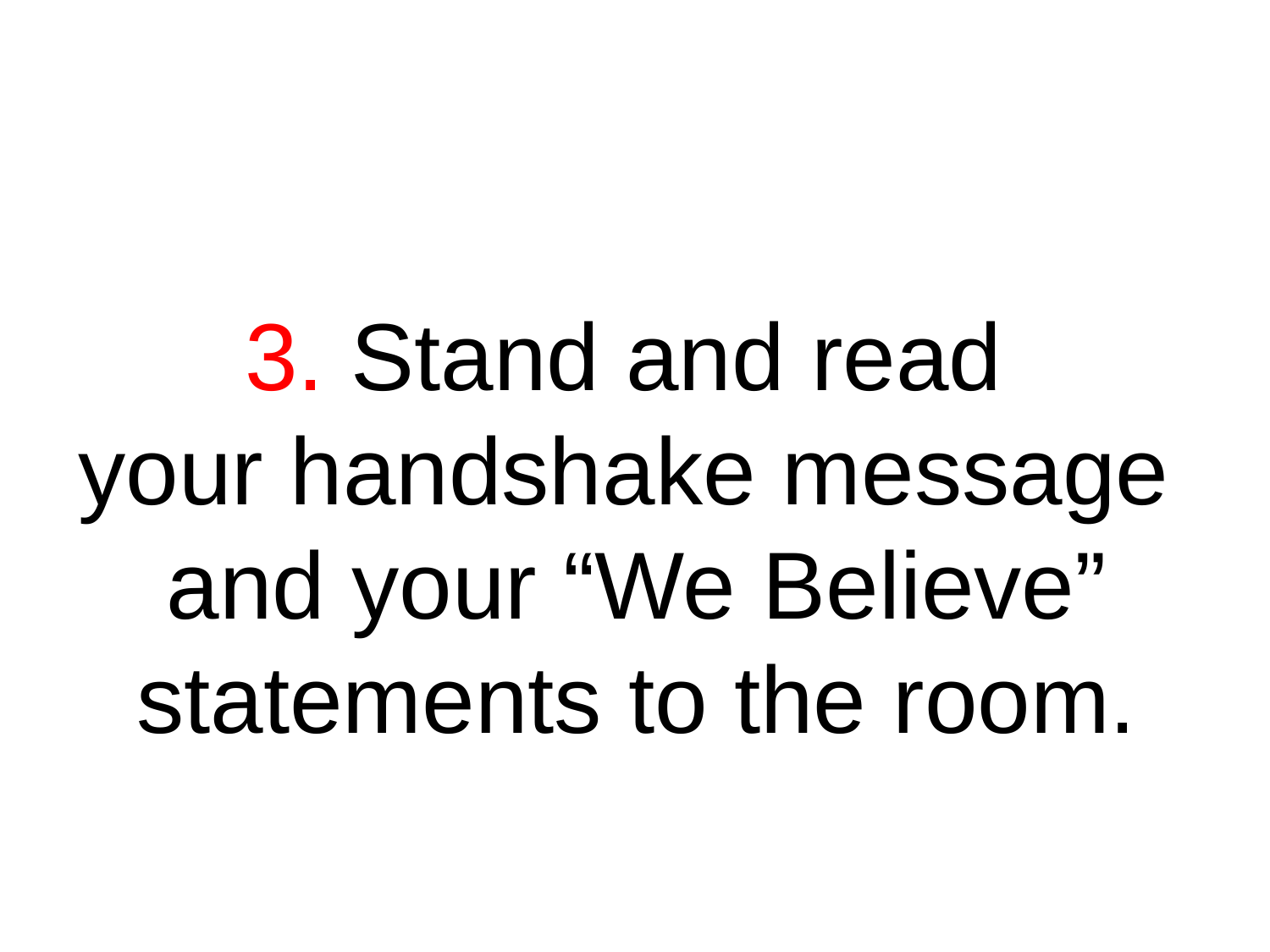

3. Stand and read
your handshake message
and your “We Believe” statements to the room.